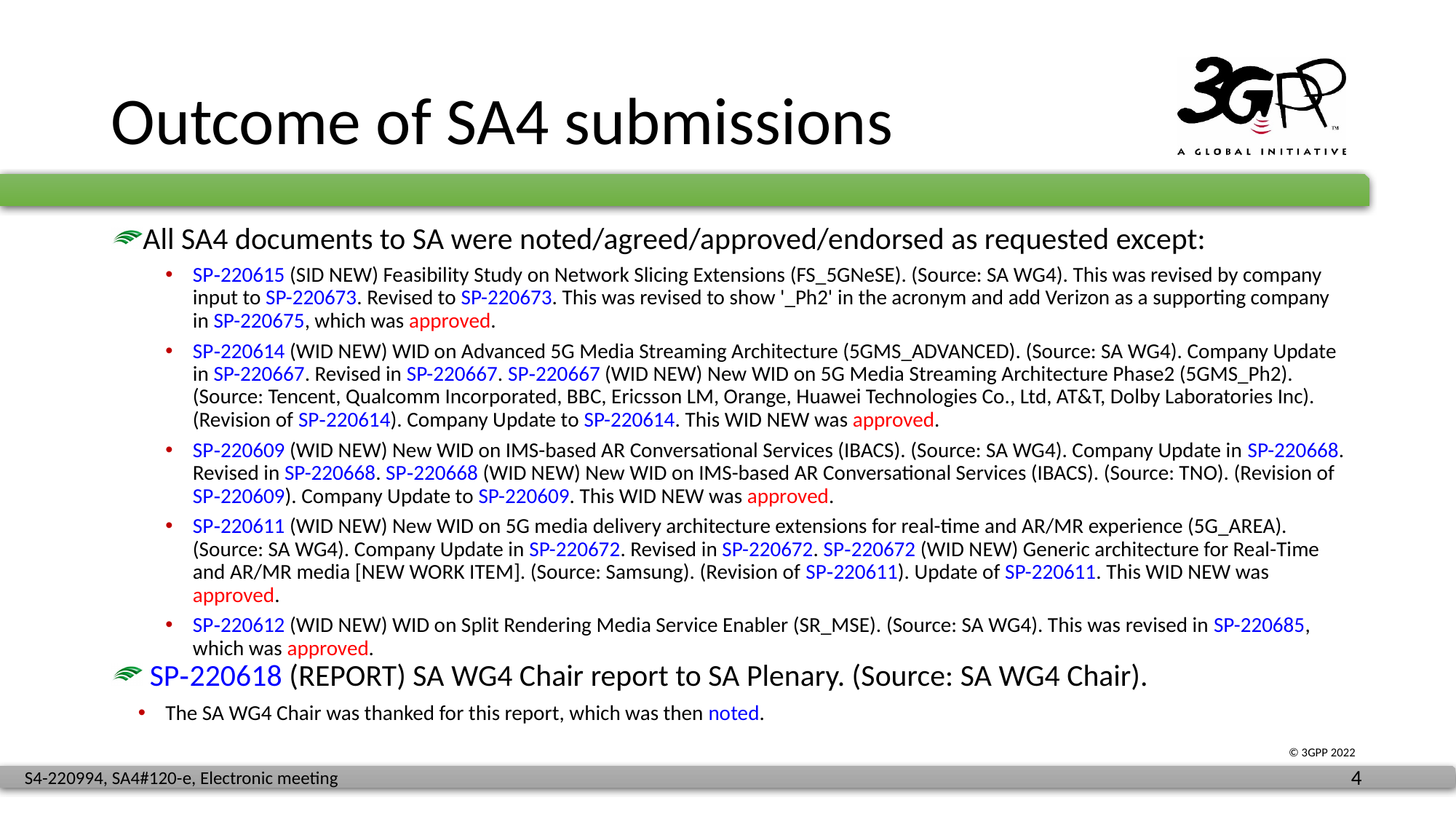

# Outcome of SA4 submissions
All SA4 documents to SA were noted/agreed/approved/endorsed as requested except:
SP‑220615 (SID NEW) Feasibility Study on Network Slicing Extensions (FS_5GNeSE). (Source: SA WG4). This was revised by company input to SP-220673. Revised to SP-220673. This was revised to show '_Ph2' in the acronym and add Verizon as a supporting company in SP-220675, which was approved.
SP‑220614 (WID NEW) WID on Advanced 5G Media Streaming Architecture (5GMS_ADVANCED). (Source: SA WG4). Company Update in SP-220667. Revised in SP-220667. SP‑220667 (WID NEW) New WID on 5G Media Streaming Architecture Phase2 (5GMS_Ph2). (Source: Tencent, Qualcomm Incorporated, BBC, Ericsson LM, Orange, Huawei Technologies Co., Ltd, AT&T, Dolby Laboratories Inc). (Revision of SP‑220614). Company Update to SP-220614. This WID NEW was approved.
SP‑220609 (WID NEW) New WID on IMS-based AR Conversational Services (IBACS). (Source: SA WG4). Company Update in SP-220668. Revised in SP-220668. SP‑220668 (WID NEW) New WID on IMS-based AR Conversational Services (IBACS). (Source: TNO). (Revision of SP‑220609). Company Update to SP-220609. This WID NEW was approved.
SP‑220611 (WID NEW) New WID on 5G media delivery architecture extensions for real-time and AR/MR experience (5G_AREA). (Source: SA WG4). Company Update in SP-220672. Revised in SP-220672. SP‑220672 (WID NEW) Generic architecture for Real-Time and AR/MR media [NEW WORK ITEM]. (Source: Samsung). (Revision of SP‑220611). Update of SP-220611. This WID NEW was approved.
SP‑220612 (WID NEW) WID on Split Rendering Media Service Enabler (SR_MSE). (Source: SA WG4). This was revised in SP-220685, which was approved.
 SP‑220618 (REPORT) SA WG4 Chair report to SA Plenary. (Source: SA WG4 Chair).
The SA WG4 Chair was thanked for this report, which was then noted.